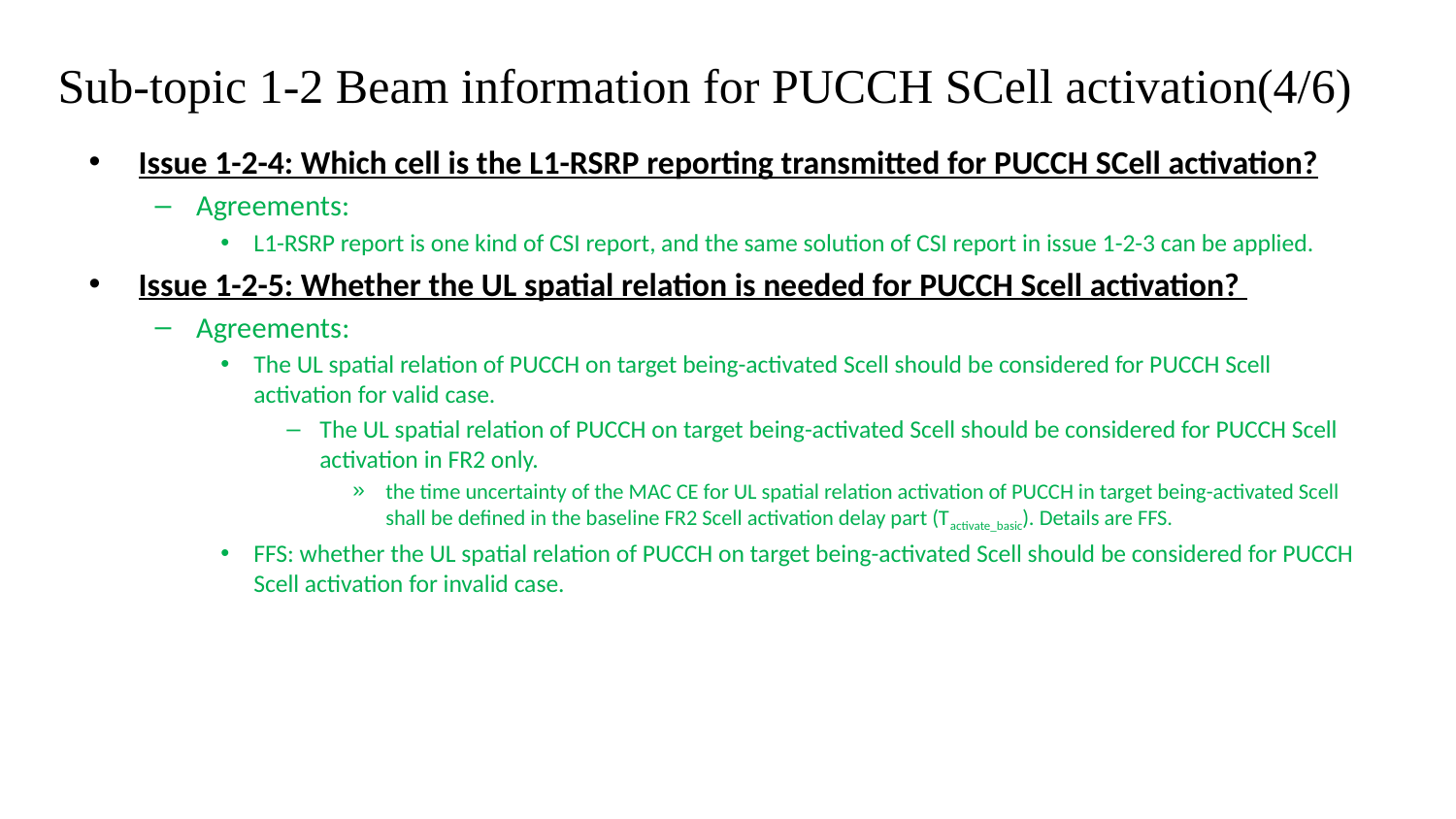

# Sub-topic 1-2 Beam information for PUCCH SCell activation(4/6)
Issue 1-2-4: Which cell is the L1-RSRP reporting transmitted for PUCCH SCell activation?
Agreements:
L1-RSRP report is one kind of CSI report, and the same solution of CSI report in issue 1-2-3 can be applied.
Issue 1-2-5: Whether the UL spatial relation is needed for PUCCH Scell activation?
Agreements:
The UL spatial relation of PUCCH on target being-activated Scell should be considered for PUCCH Scell activation for valid case.
The UL spatial relation of PUCCH on target being-activated Scell should be considered for PUCCH Scell activation in FR2 only.
the time uncertainty of the MAC CE for UL spatial relation activation of PUCCH in target being-activated Scell shall be defined in the baseline FR2 Scell activation delay part (Tactivate_basic). Details are FFS.
FFS: whether the UL spatial relation of PUCCH on target being-activated Scell should be considered for PUCCH Scell activation for invalid case.